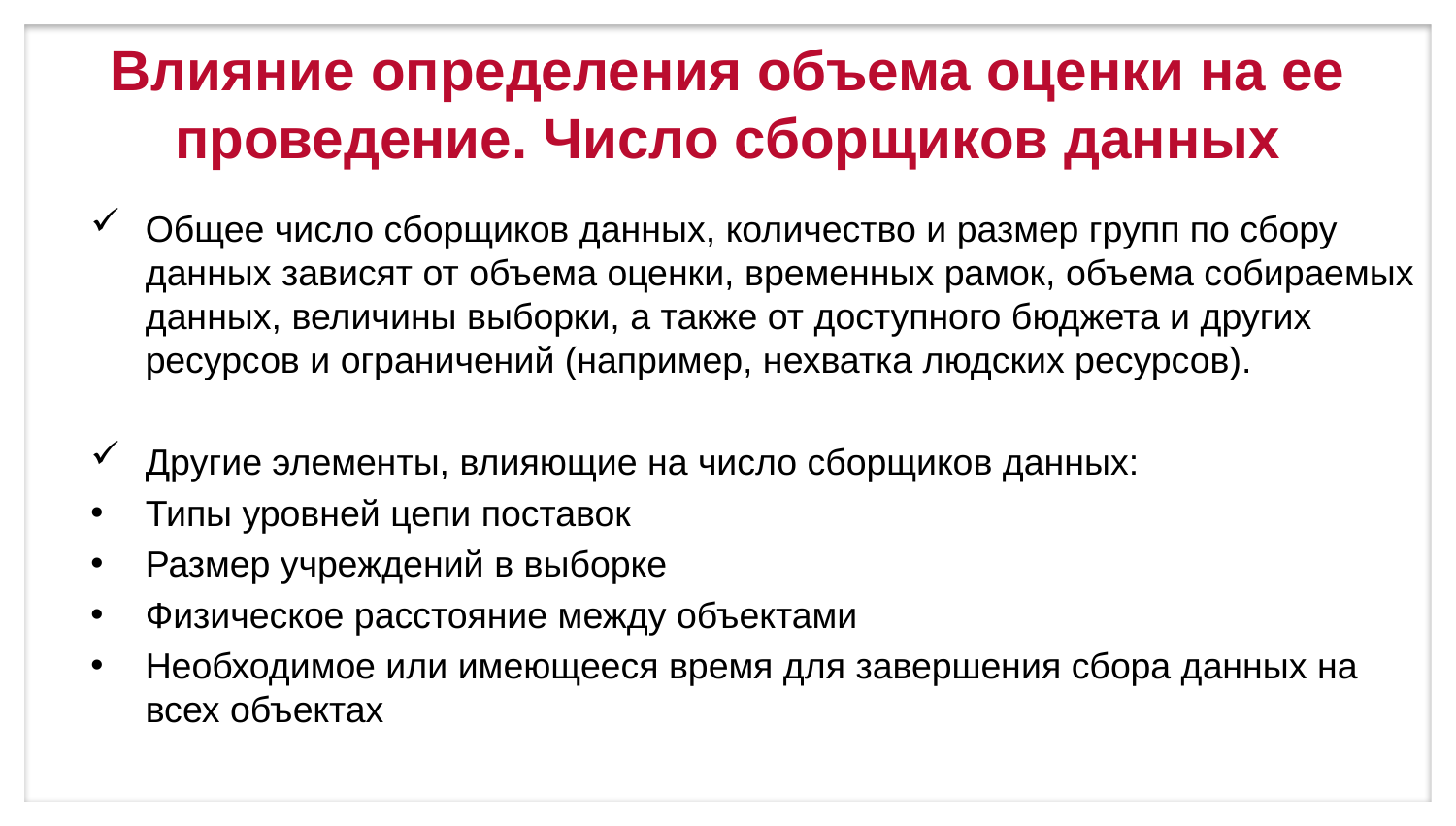

# Влияние определения объема оценки на ее проведение. Число сборщиков данных
Общее число сборщиков данных, количество и размер групп по сбору данных зависят от объема оценки, временных рамок, объема собираемых данных, величины выборки, а также от доступного бюджета и других ресурсов и ограничений (например, нехватка людских ресурсов).

Другие элементы, влияющие на число сборщиков данных:
Типы уровней цепи поставок
Размер учреждений в выборке
Физическое расстояние между объектами
Необходимое или имеющееся время для завершения сбора данных на всех объектах